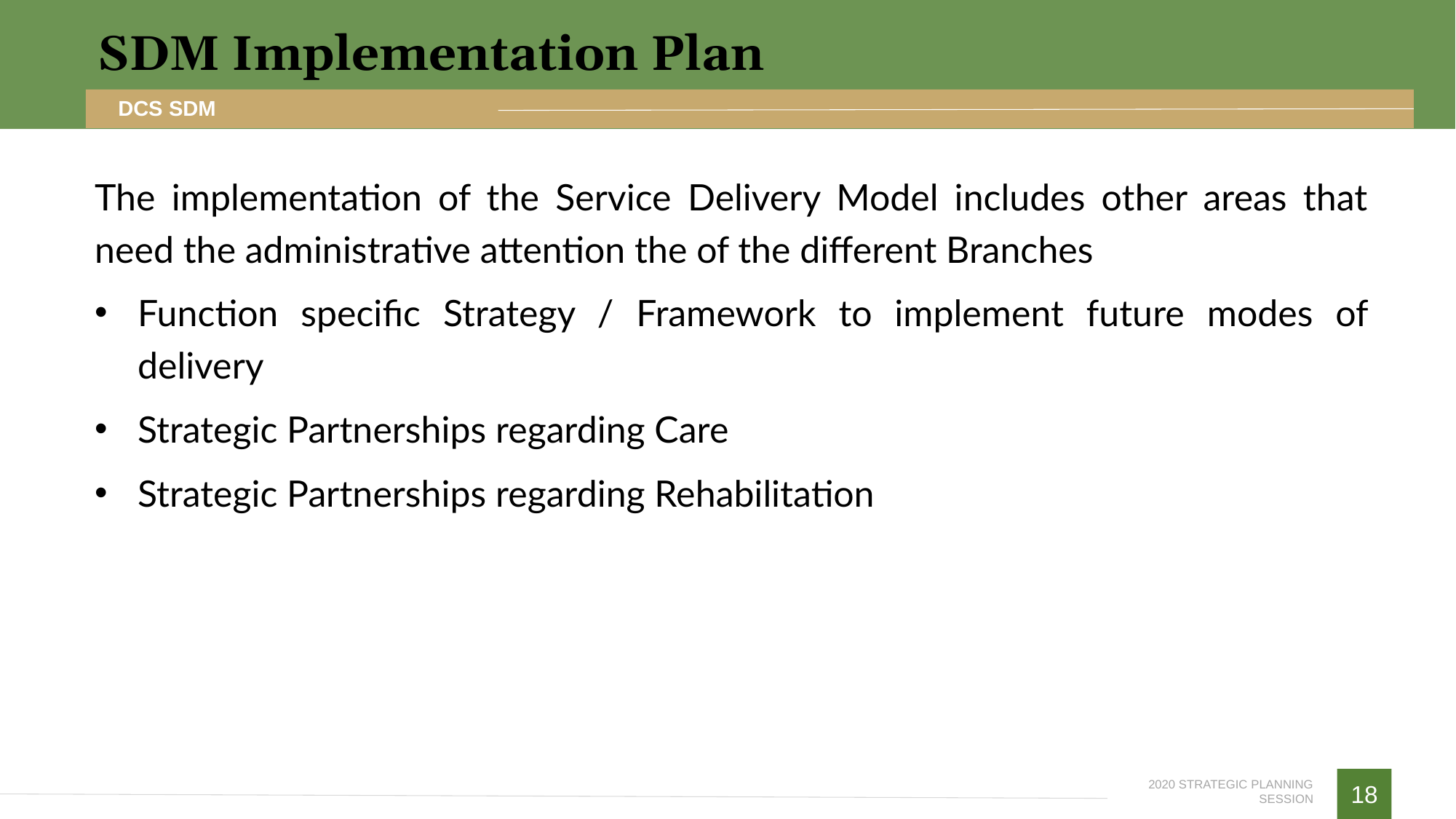

SDM Implementation Plan
DCS SDM
The implementation of the Service Delivery Model includes other areas that need the administrative attention the of the different Branches
Function specific Strategy / Framework to implement future modes of delivery
Strategic Partnerships regarding Care
Strategic Partnerships regarding Rehabilitation